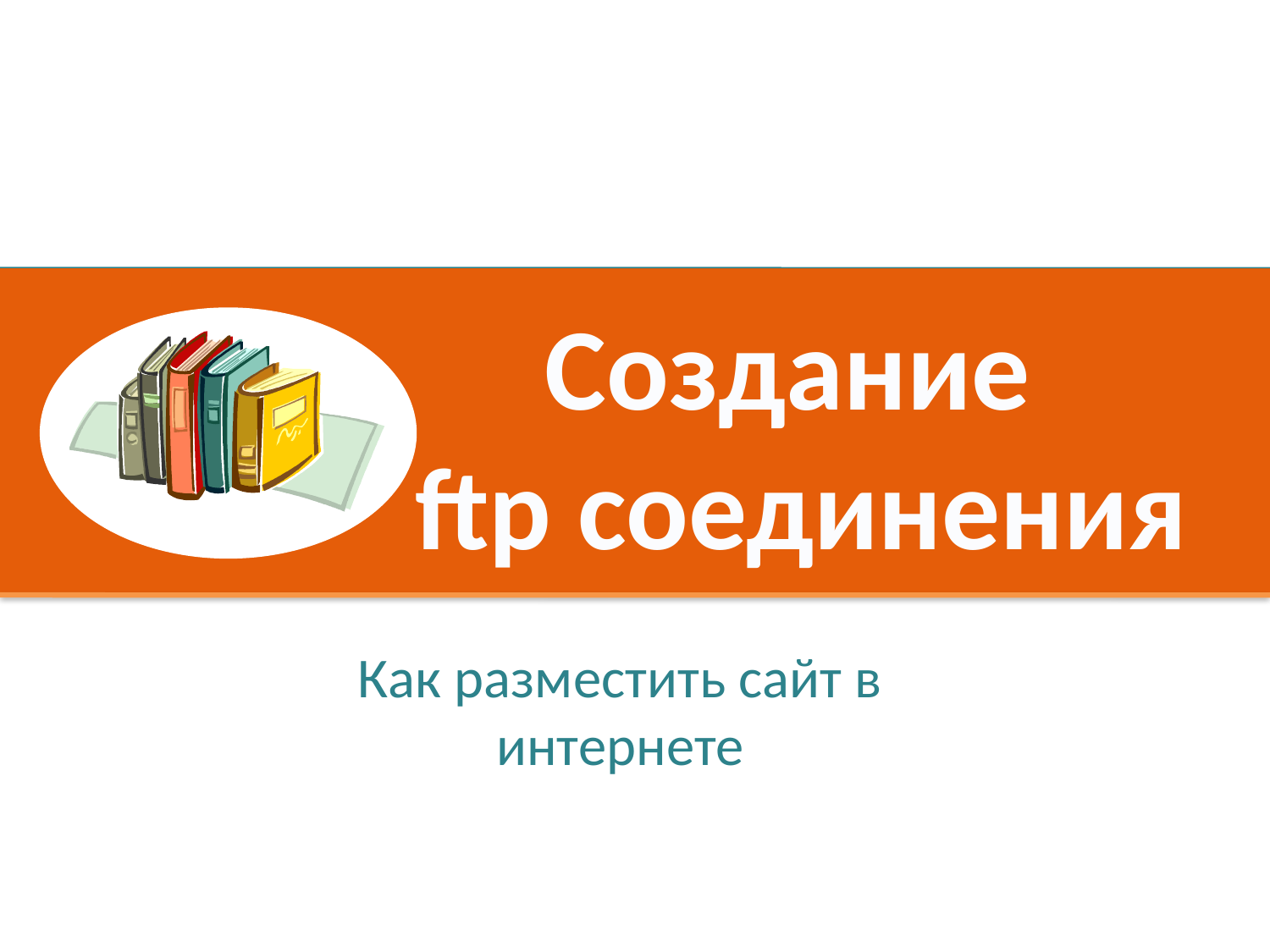

Создание
ftp соединения
Как разместить сайт в интернете